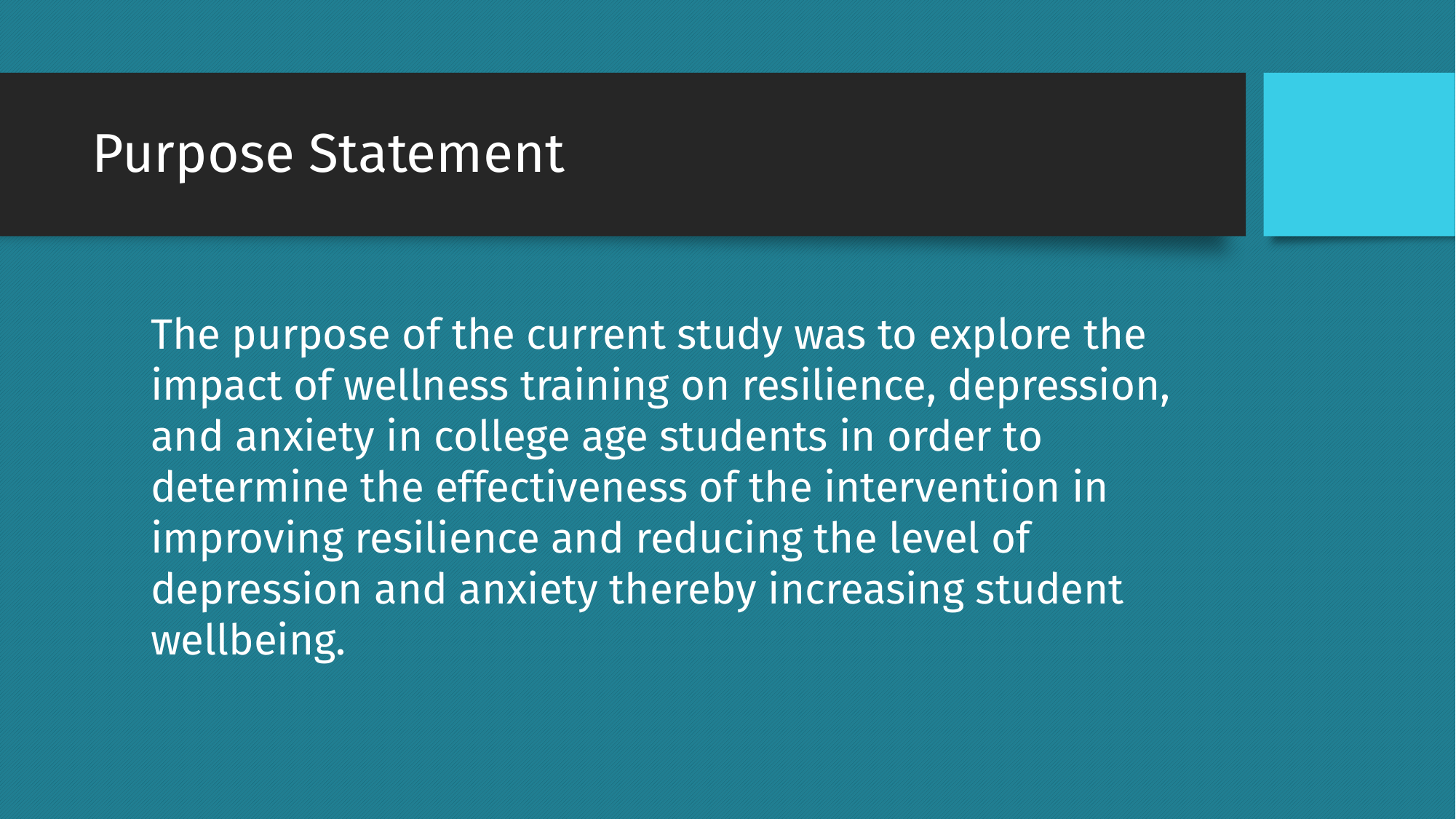

# Purpose Statement
The purpose of the current study was to explore the impact of wellness training on resilience, depression, and anxiety in college age students in order to determine the effectiveness of the intervention in improving resilience and reducing the level of depression and anxiety thereby increasing student wellbeing.